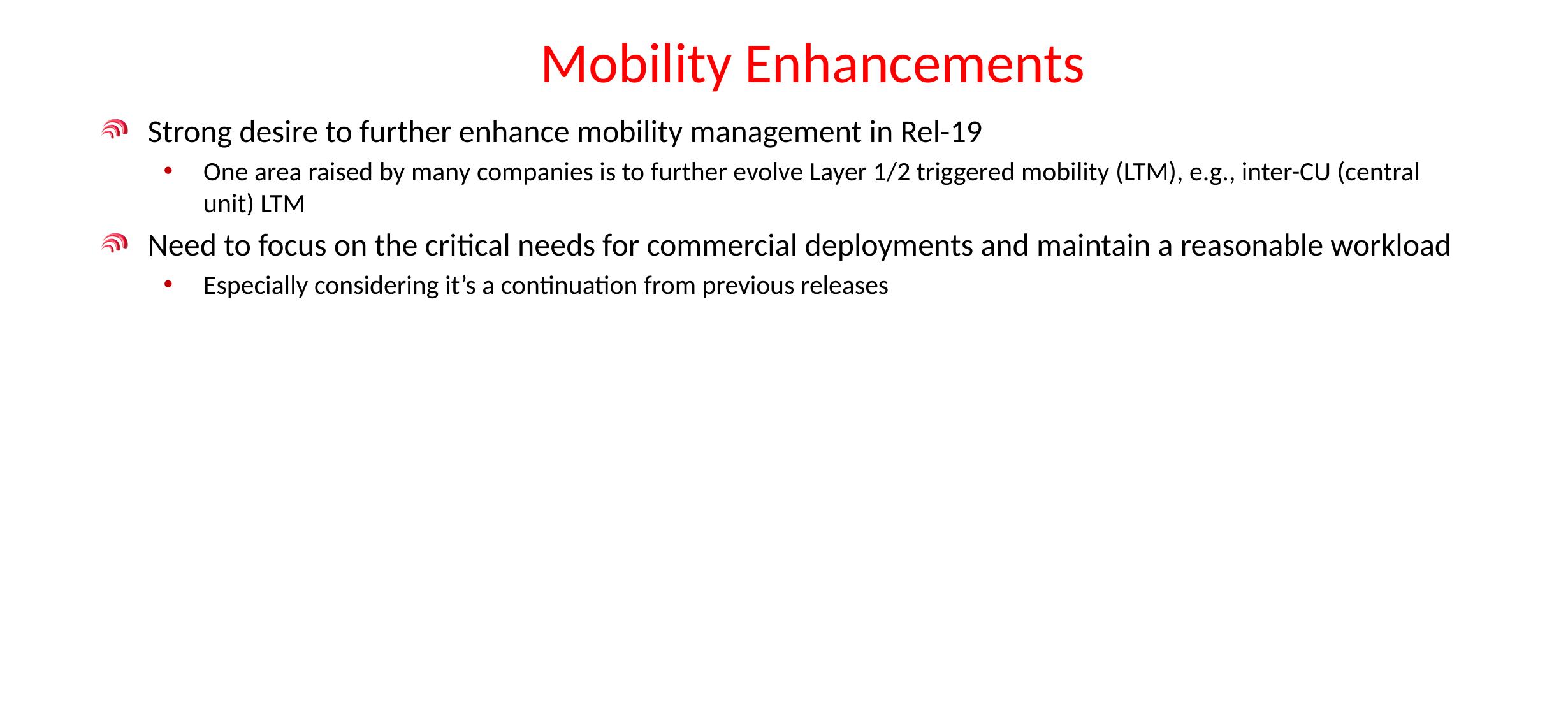

# Mobility Enhancements
Strong desire to further enhance mobility management in Rel-19
One area raised by many companies is to further evolve Layer 1/2 triggered mobility (LTM), e.g., inter-CU (central unit) LTM
Need to focus on the critical needs for commercial deployments and maintain a reasonable workload
Especially considering it’s a continuation from previous releases